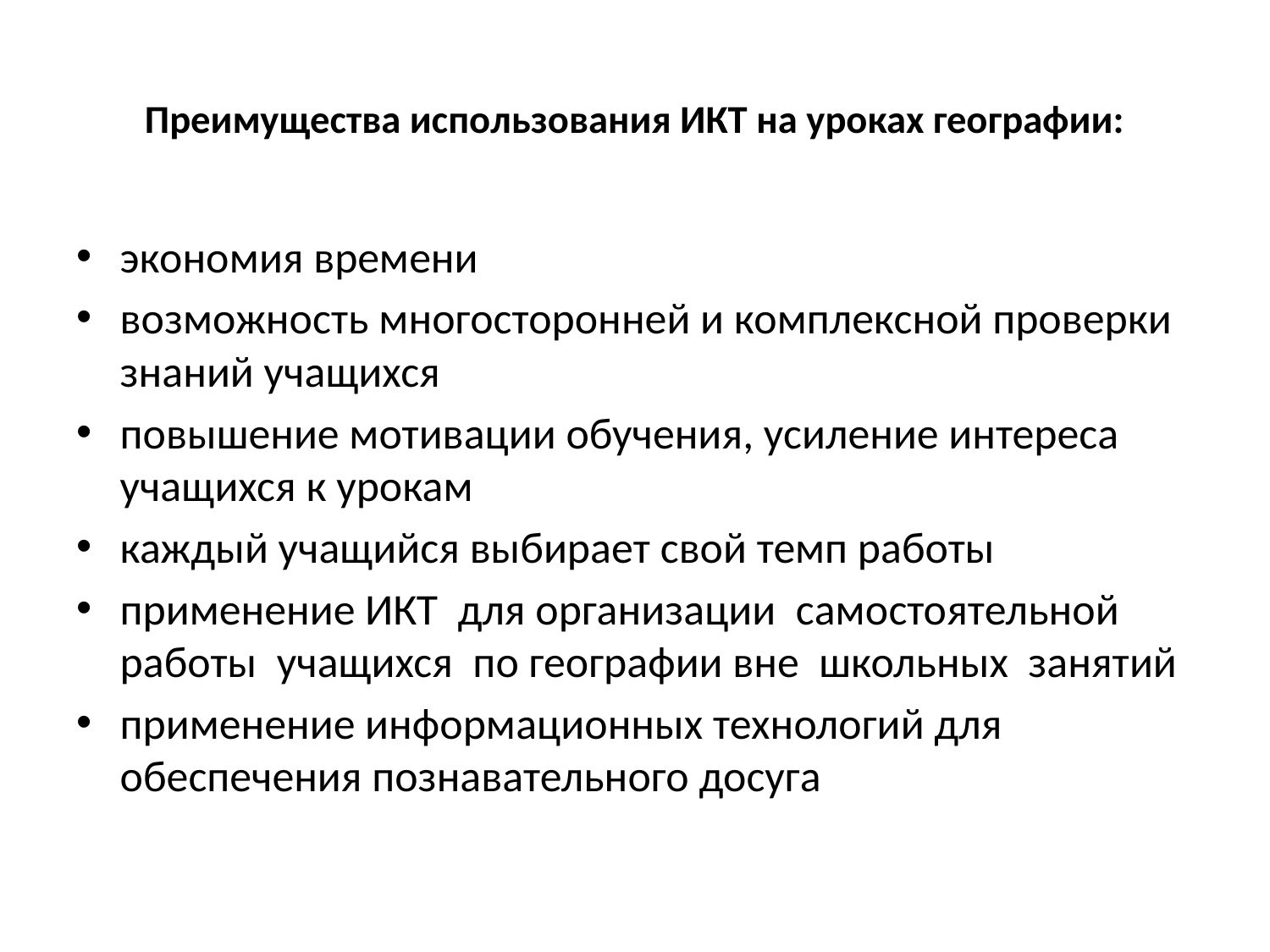

# Преимущества использования ИКТ на уроках географии:
экономия времени
возможность многосторонней и комплексной проверки знаний учащихся
повышение мотивации обучения, усиление интереса учащихся к урокам
каждый учащийся выбирает свой темп работы
применение ИКТ  для организации  самостоятельной работы  учащихся  по географии вне  школьных  занятий
применение информационных технологий для обеспечения познавательного досуга